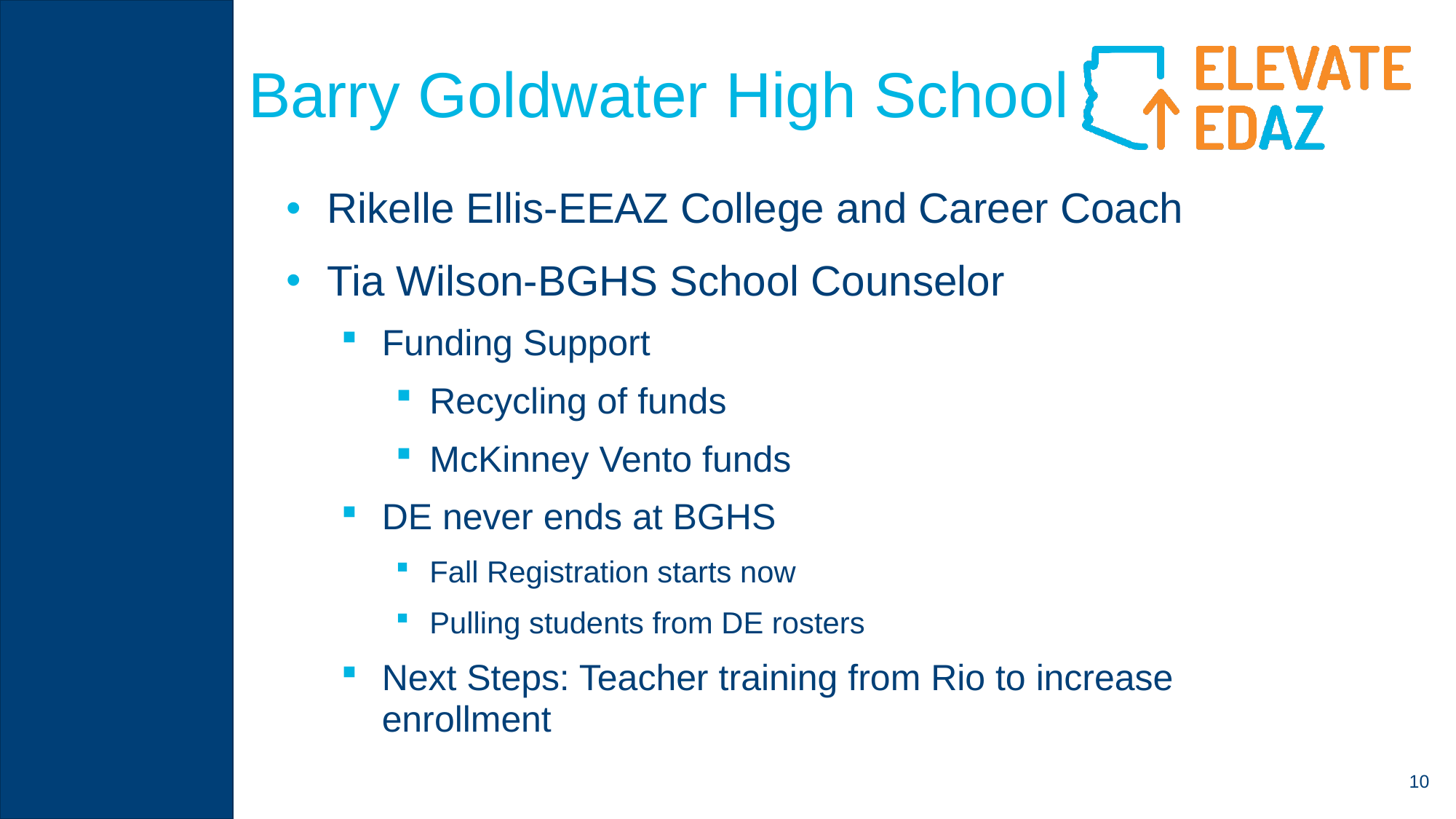

# Barry Goldwater High School
Rikelle Ellis-EEAZ College and Career Coach
Tia Wilson-BGHS School Counselor
Funding Support
Recycling of funds
McKinney Vento funds
DE never ends at BGHS
Fall Registration starts now
Pulling students from DE rosters
Next Steps: Teacher training from Rio to increase enrollment

10